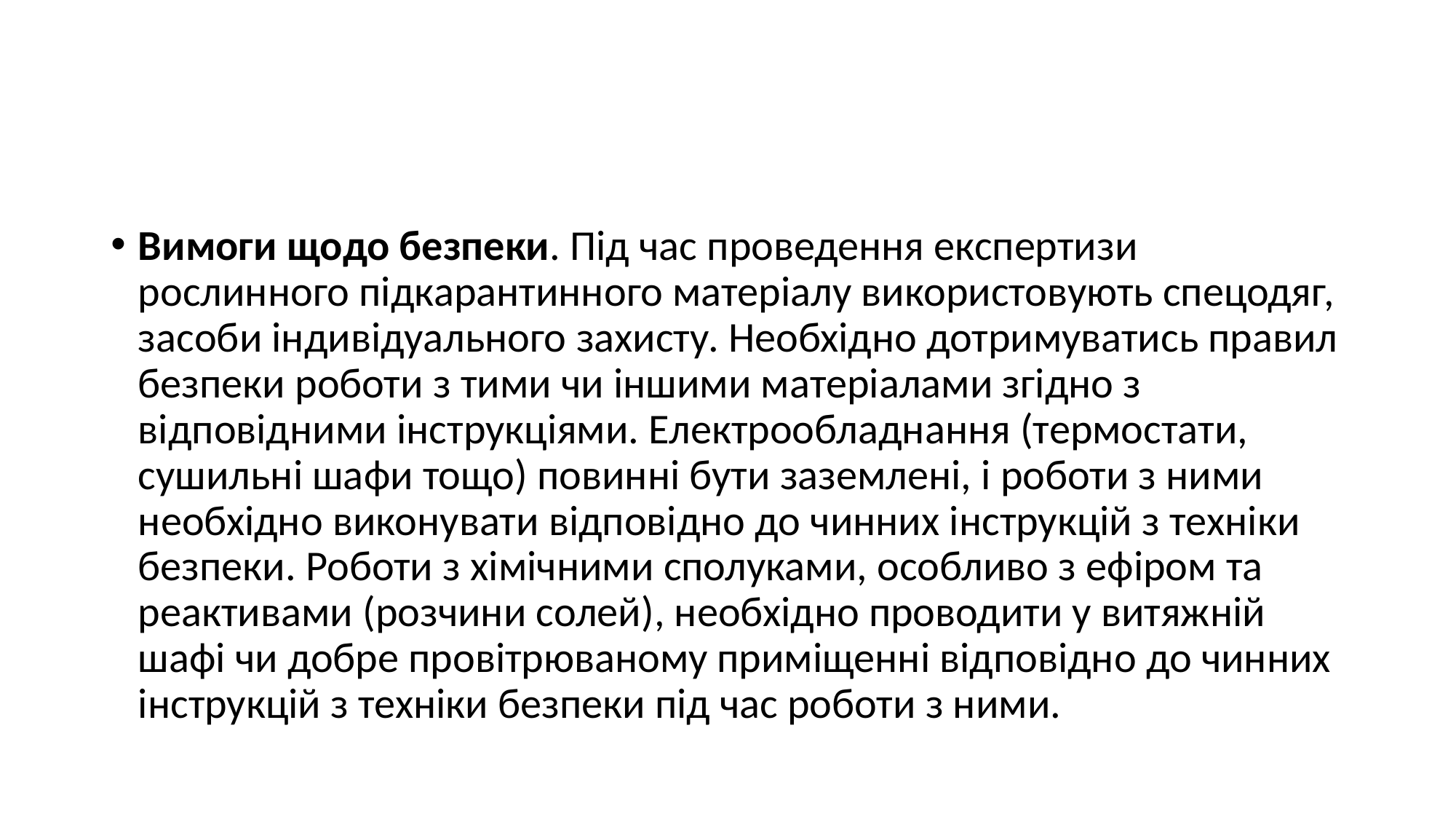

#
Вимоги щодо безпеки. Під час проведення експертизи рослинного підкарантинного матеріалу використовують спецодяг, засоби індивідуального захисту. Необхідно дотримуватись правил безпеки роботи з тими чи іншими матеріалами згідно з відповідними інструкціями. Електрообладнання (термостати, сушильні шафи тощо) повинні бути заземлені, і роботи з ними необхідно виконувати відповідно до чинних інструкцій з техніки безпеки. Роботи з хімічними сполуками, особливо з ефіром та реактивами (розчини солей), необхідно проводити у витяжній шафі чи добре провітрюваному приміщенні відповідно до чинних інструкцій з техніки безпеки під час роботи з ними.